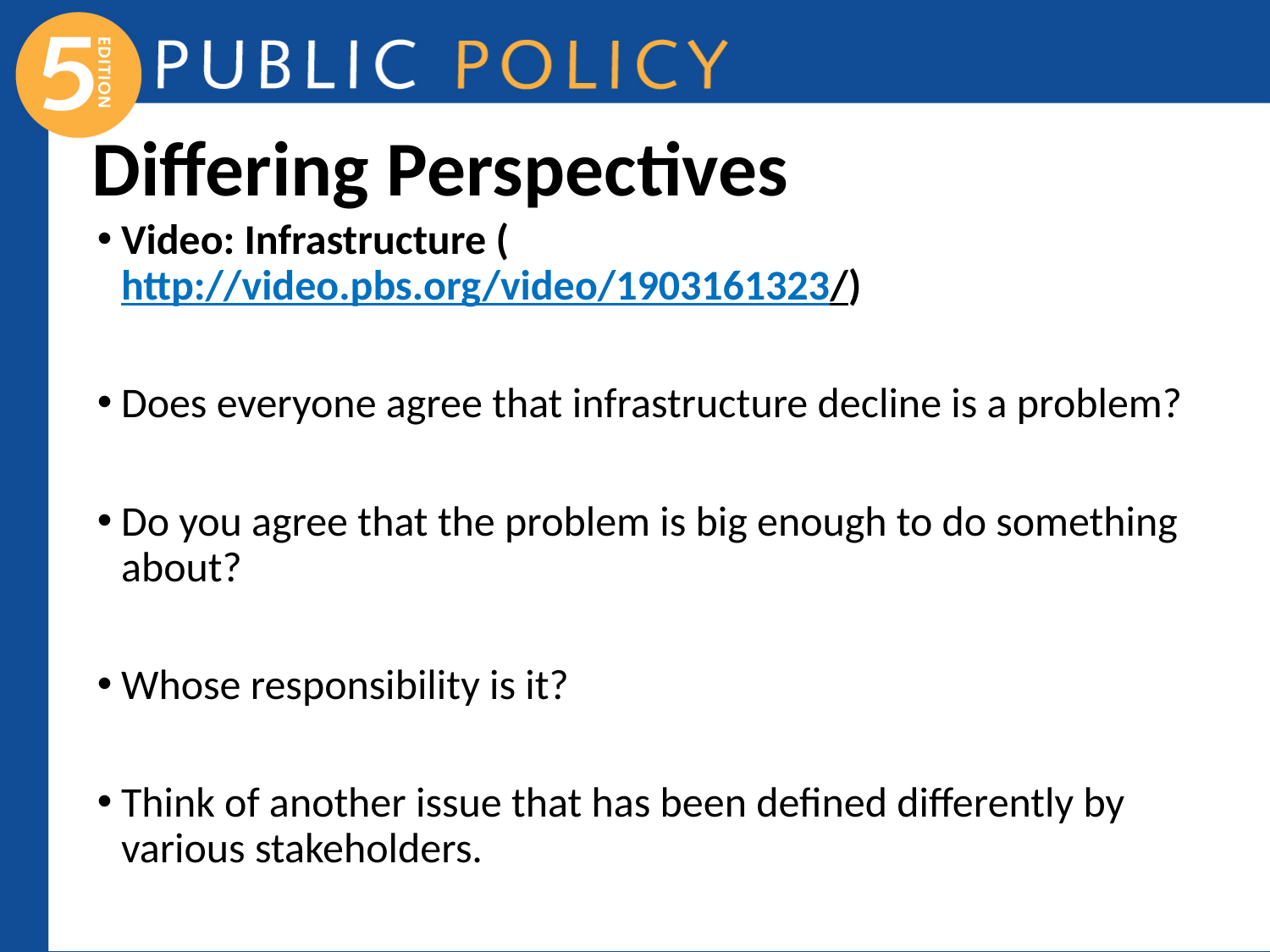

# Differing Perspectives
Video: Infrastructure (http://video.pbs.org/video/1903161323/)

Does everyone agree that infrastructure decline is a problem?

Do you agree that the problem is big enough to do something about?

Whose responsibility is it?

Think of another issue that has been defined differently by various stakeholders.